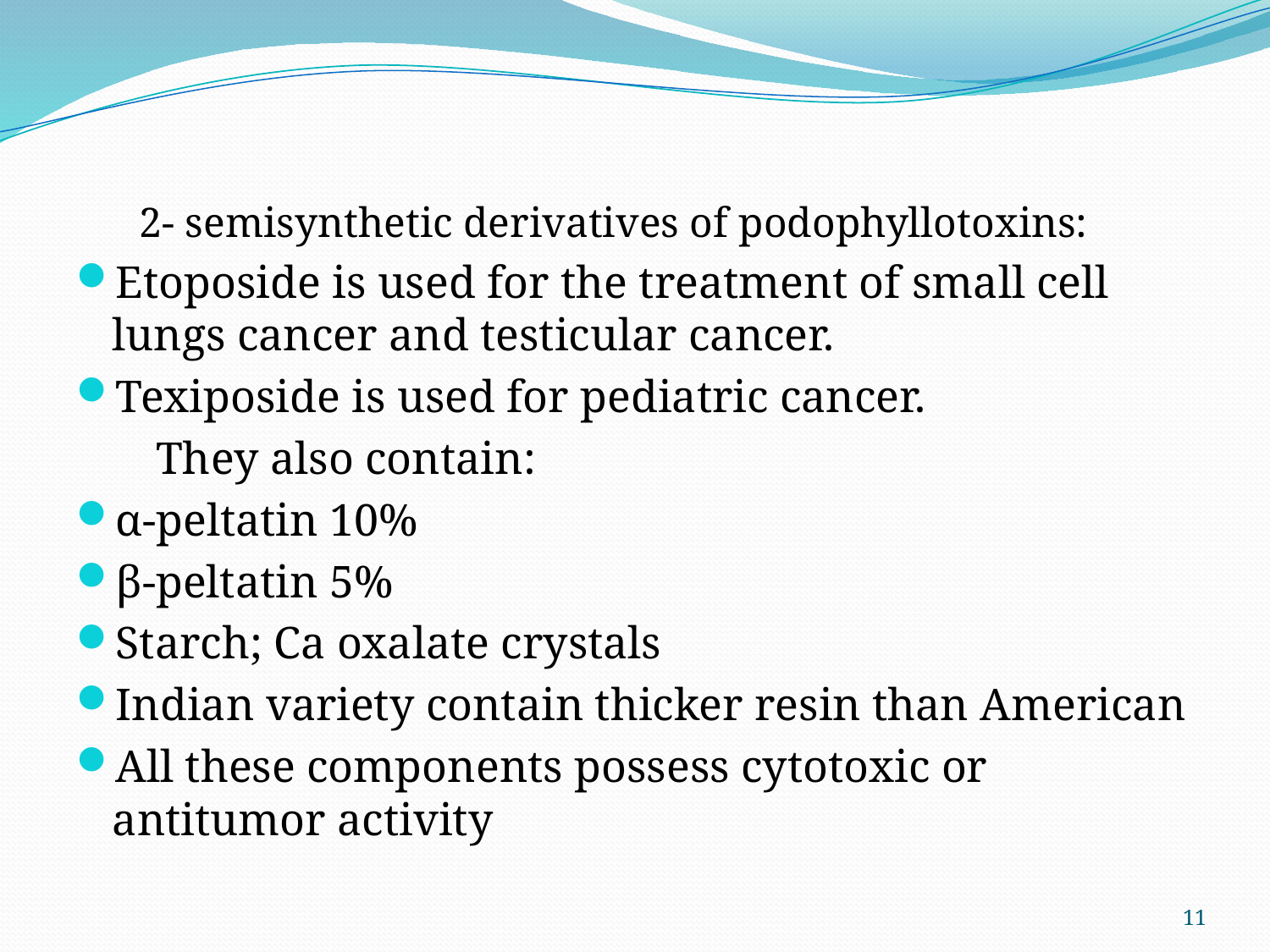

#
      2- semisynthetic derivatives of podophyllotoxins:
Etoposide is used for the treatment of small cell lungs cancer and testicular cancer.
Texiposide is used for pediatric cancer.
       They also contain:
α-peltatin 10%
β-peltatin 5%
Starch; Ca oxalate crystals
Indian variety contain thicker resin than American
All these components possess cytotoxic or antitumor activity
11